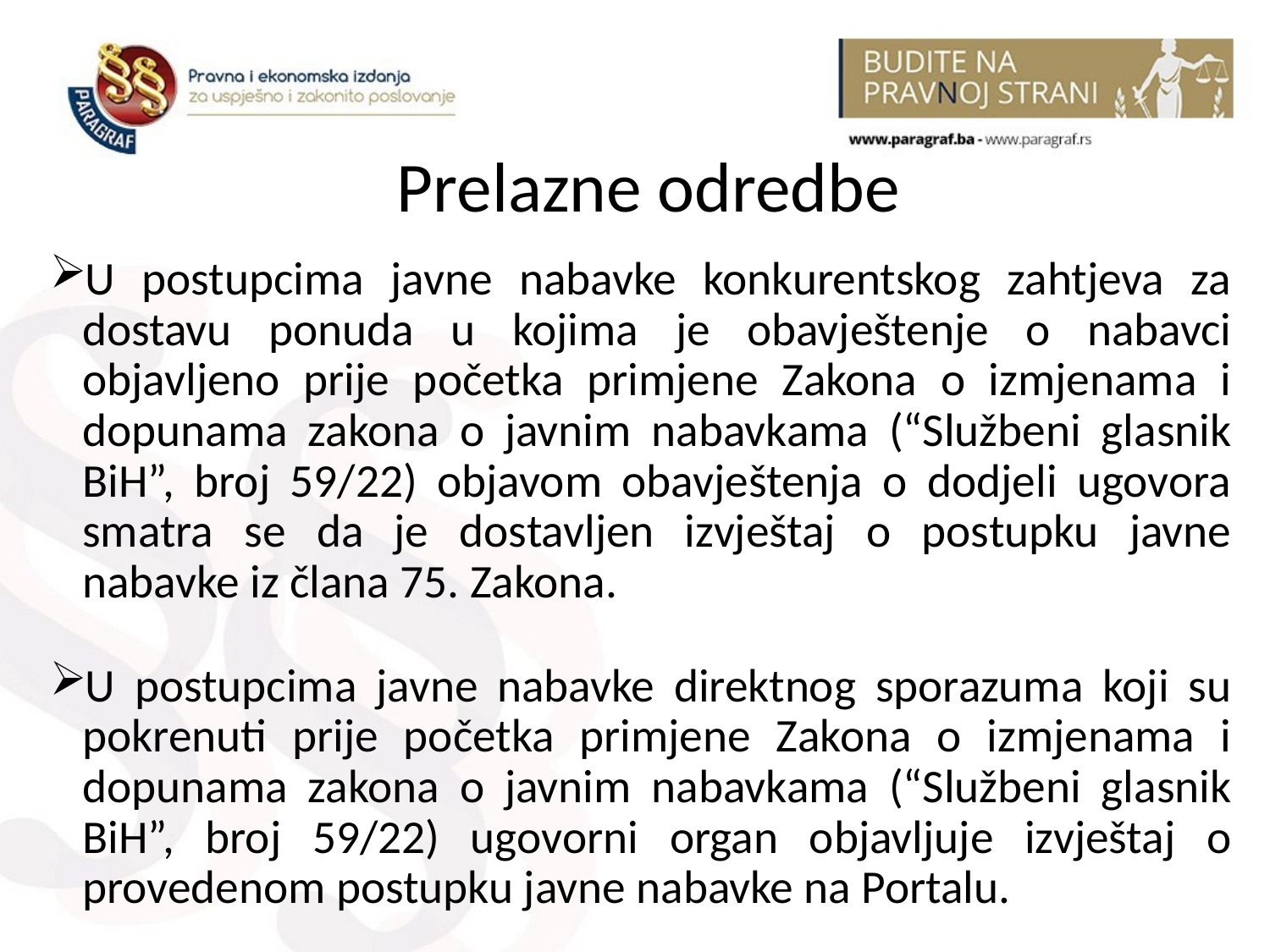

# Prelazne odredbe
U postupcima javne nabavke konkurentskog zahtjeva za dostavu ponuda u kojima je obavještenje o nabavci objavljeno prije početka primjene Zakona o izmjenama i dopunama zakona o javnim nabavkama (“Službeni glasnik BiH”, broj 59/22) objavom obavještenja o dodjeli ugovora smatra se da je dostavljen izvještaj o postupku javne nabavke iz člana 75. Zakona.

U postupcima javne nabavke direktnog sporazuma koji su pokrenuti prije početka primjene Zakona o izmjenama i dopunama zakona o javnim nabavkama (“Službeni glasnik BiH”, broj 59/22) ugovorni organ objavljuje izvještaj o provedenom postupku javne nabavke na Portalu.